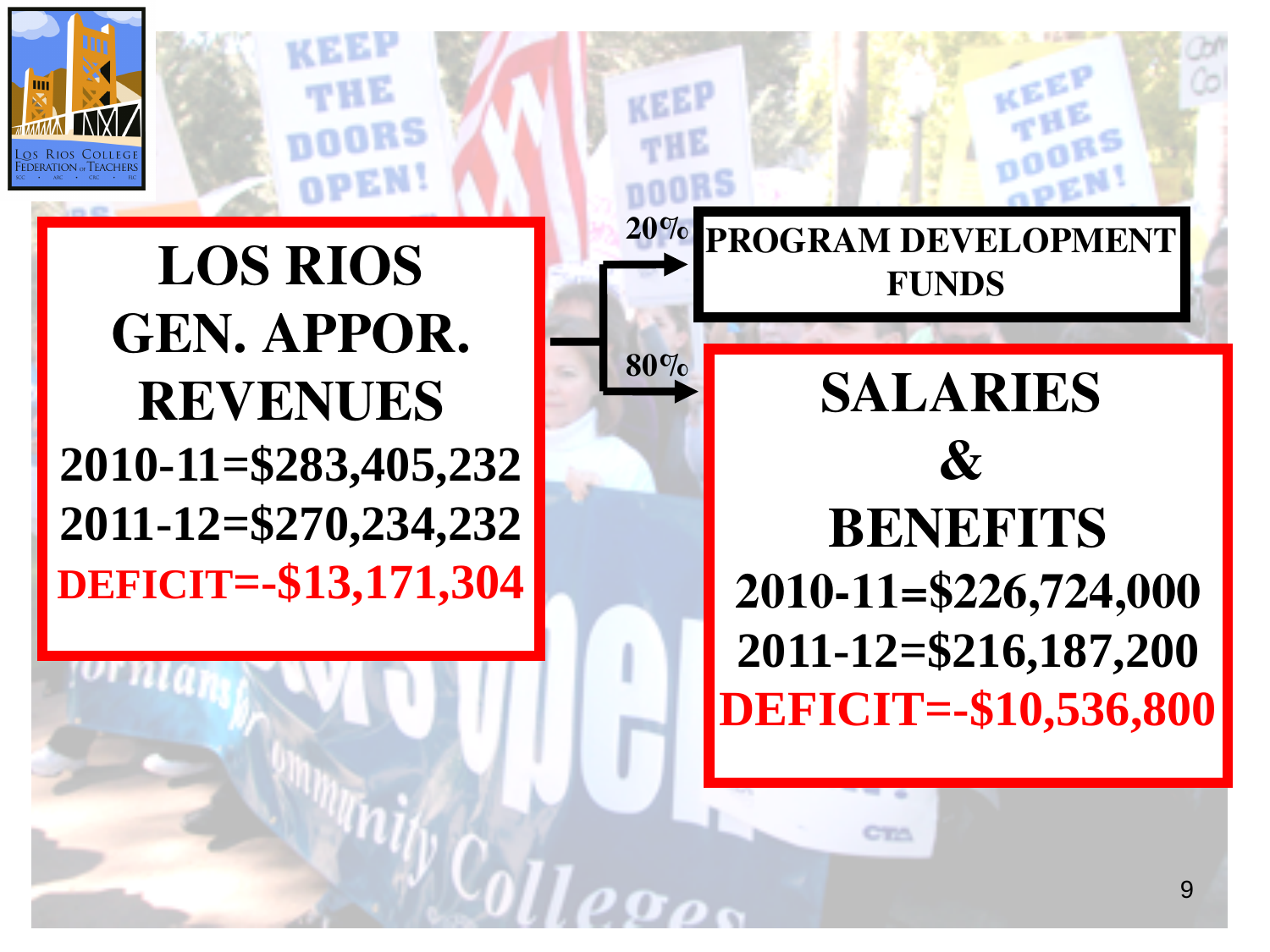

20%
PROGRAM DEVELOPMENT
 FUNDS
LOS RIOS
GEN. APPOR.
REVENUES
2010-11=$283,405,232
2011-12=$270,234,232
DEFICIT=-$13,171,304

80%

SALARIES
&
BENEFITS
2010-11=$226,724,000
 2011-12=$216,187,200
DEFICIT=-$10,536,800

9